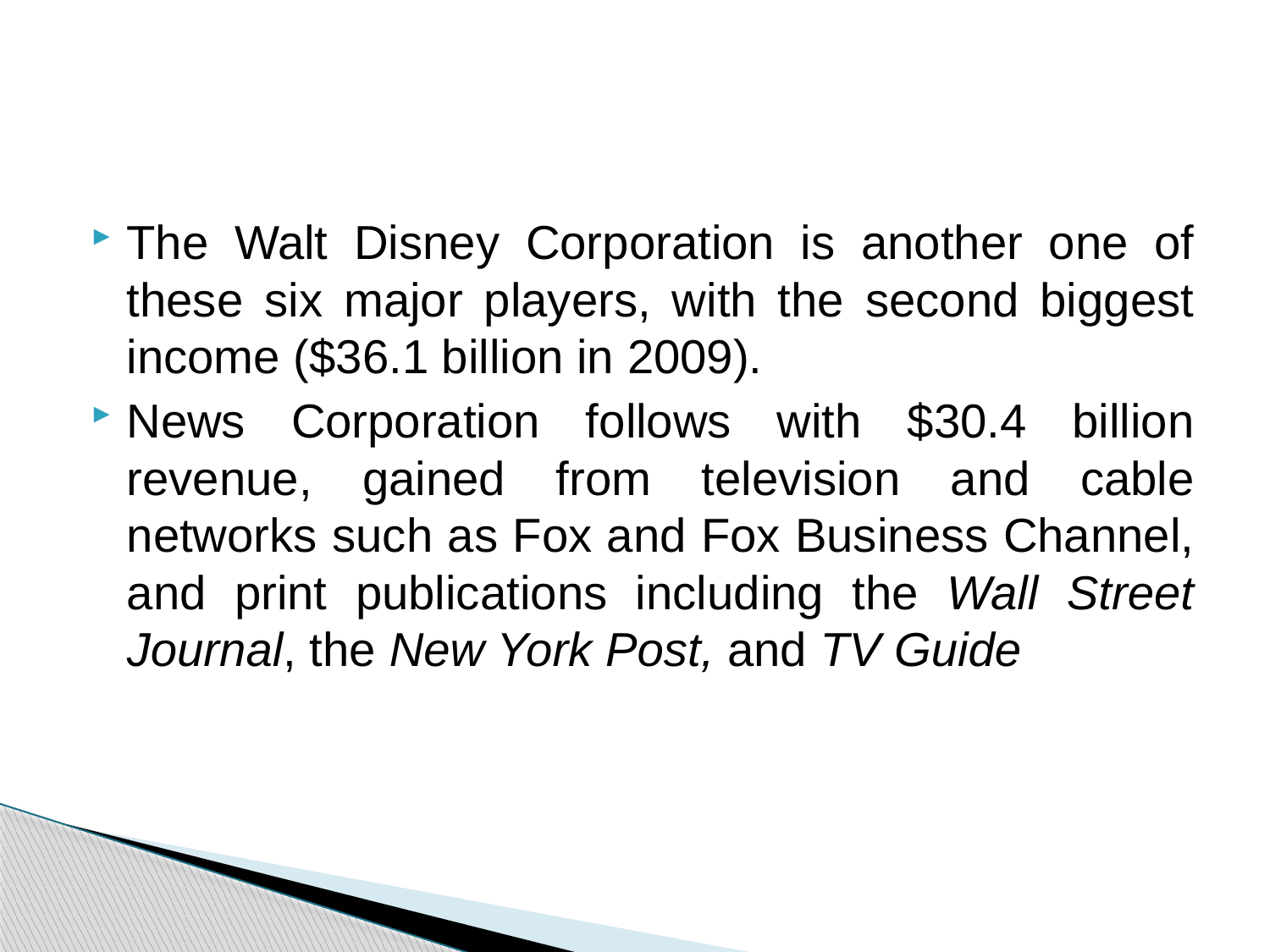

#
The Walt Disney Corporation is another one of these six major players, with the second biggest income ($36.1 billion in 2009).
News Corporation follows with $30.4 billion revenue, gained from television and cable networks such as Fox and Fox Business Channel, and print publications including the Wall Street Journal, the New York Post, and TV Guide